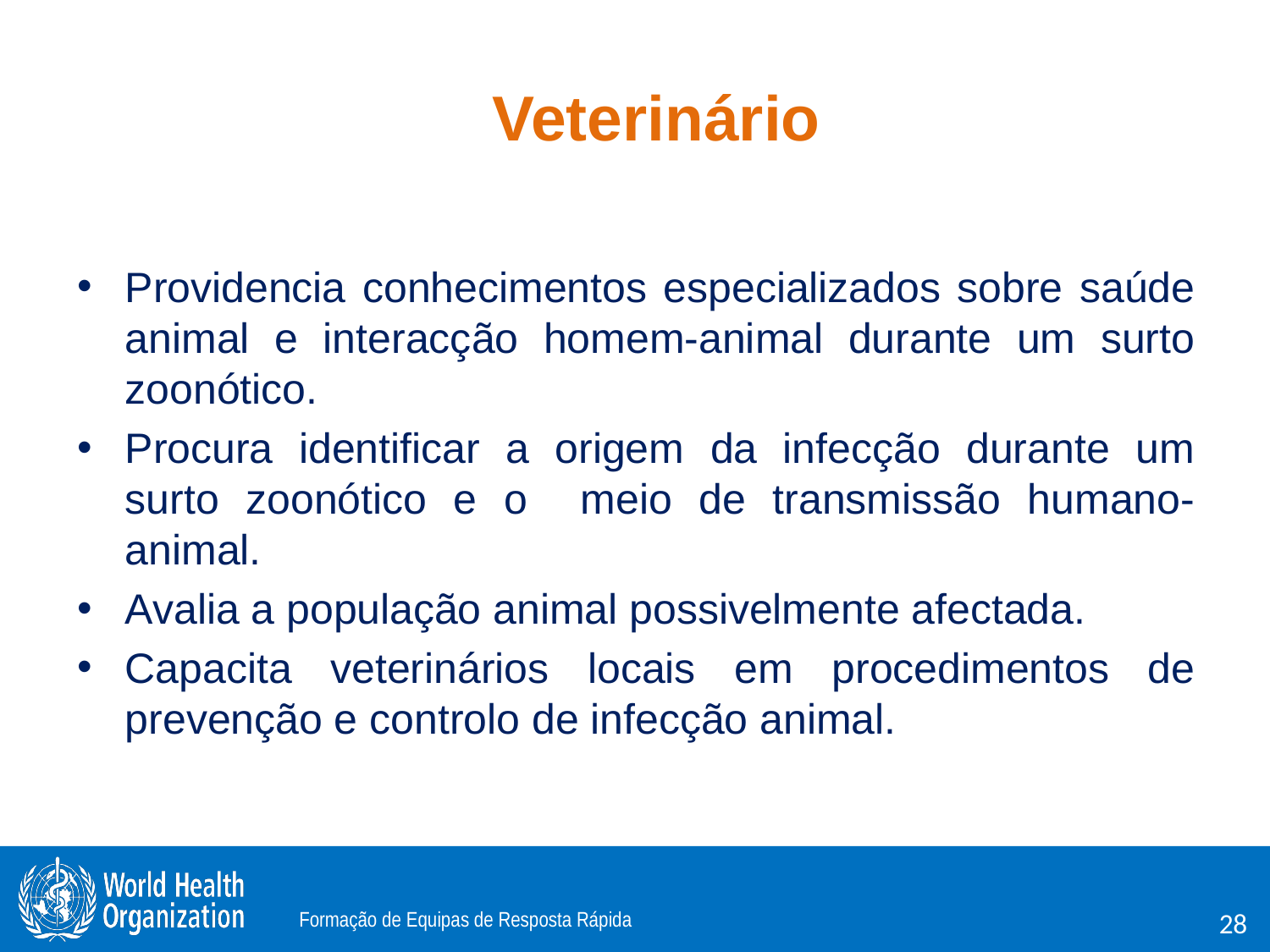

Veterinário

Providencia conhecimentos especializados sobre saúde animal e interacção homem-animal durante um surto zoonótico.
Procura identificar a origem da infecção durante um surto zoonótico e o  meio de transmissão humano- animal.
Avalia a população animal possivelmente afectada.
Capacita veterinários locais em procedimentos de prevenção e controlo de infecção animal.